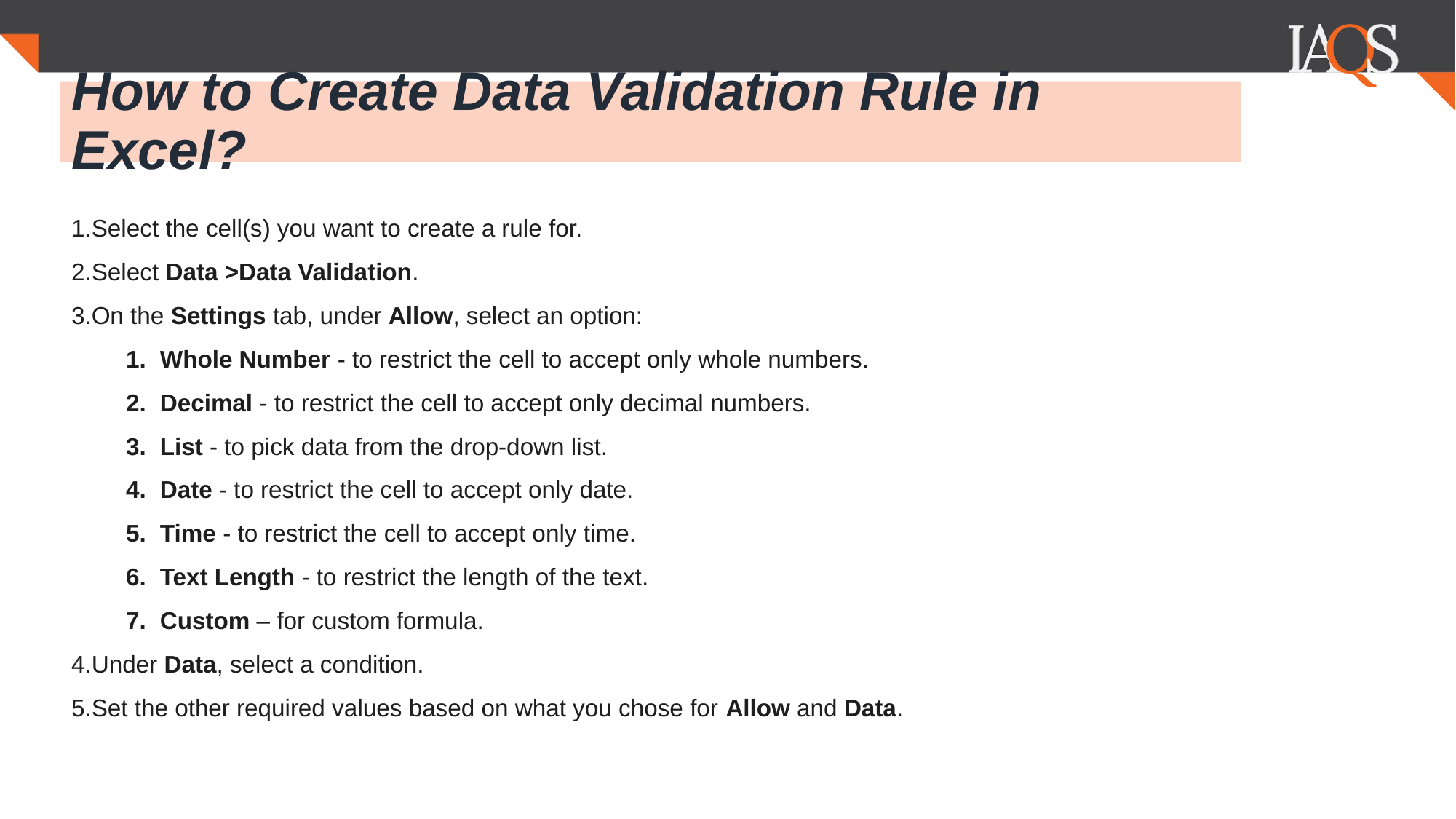

.

# How to Create Data Validation Rule in Excel?
Select the cell(s) you want to create a rule for.
Select Data >Data Validation.
On the Settings tab, under Allow, select an option:
Whole Number - to restrict the cell to accept only whole numbers.
Decimal - to restrict the cell to accept only decimal numbers.
List - to pick data from the drop-down list.
Date - to restrict the cell to accept only date.
Time - to restrict the cell to accept only time.
Text Length - to restrict the length of the text.
Custom – for custom formula.
Under Data, select a condition.
Set the other required values based on what you chose for Allow and Data.